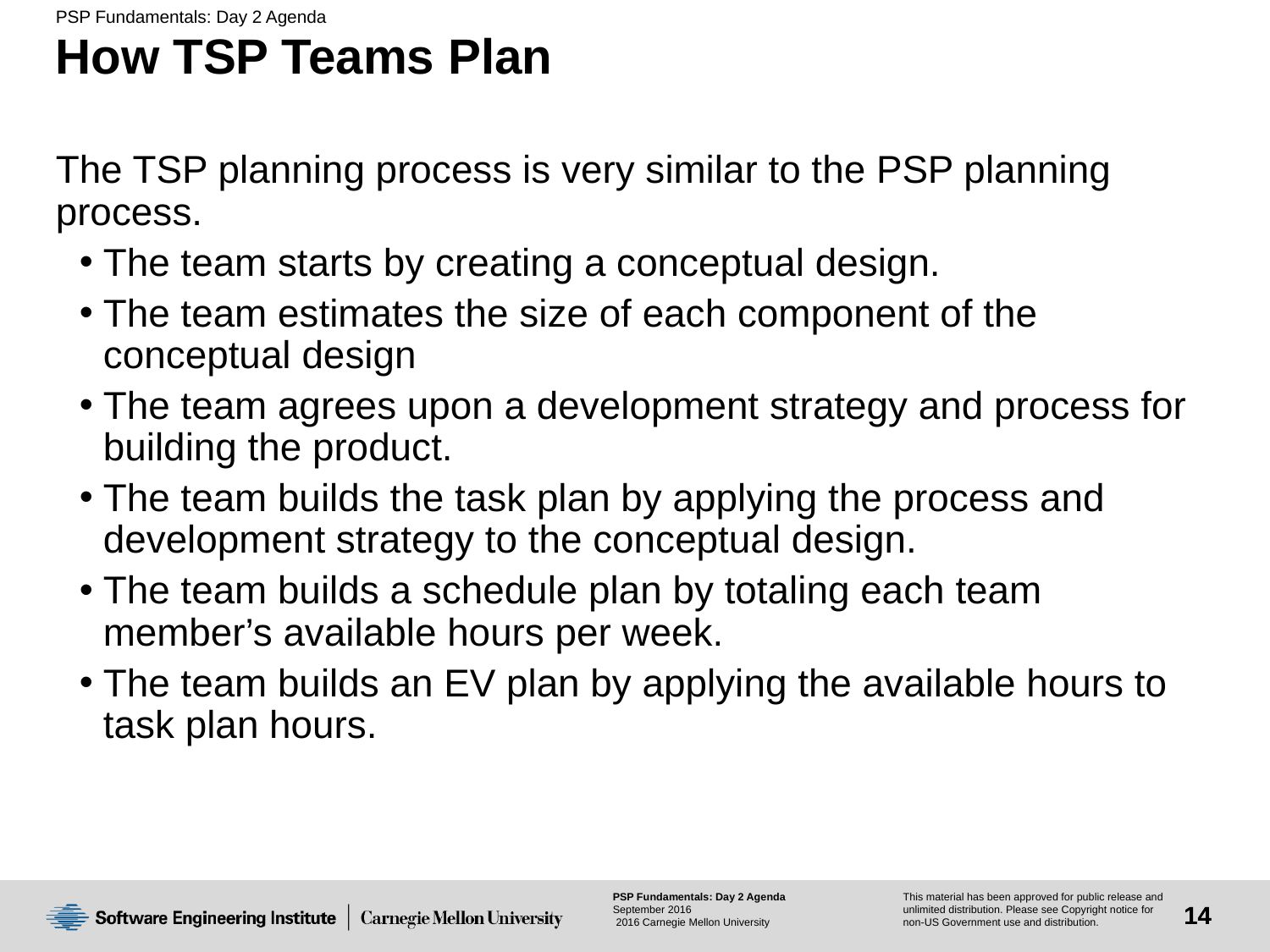

# How TSP Teams Plan
The TSP planning process is very similar to the PSP planning process.
The team starts by creating a conceptual design.
The team estimates the size of each component of the conceptual design
The team agrees upon a development strategy and process for building the product.
The team builds the task plan by applying the process and development strategy to the conceptual design.
The team builds a schedule plan by totaling each team member’s available hours per week.
The team builds an EV plan by applying the available hours to task plan hours.